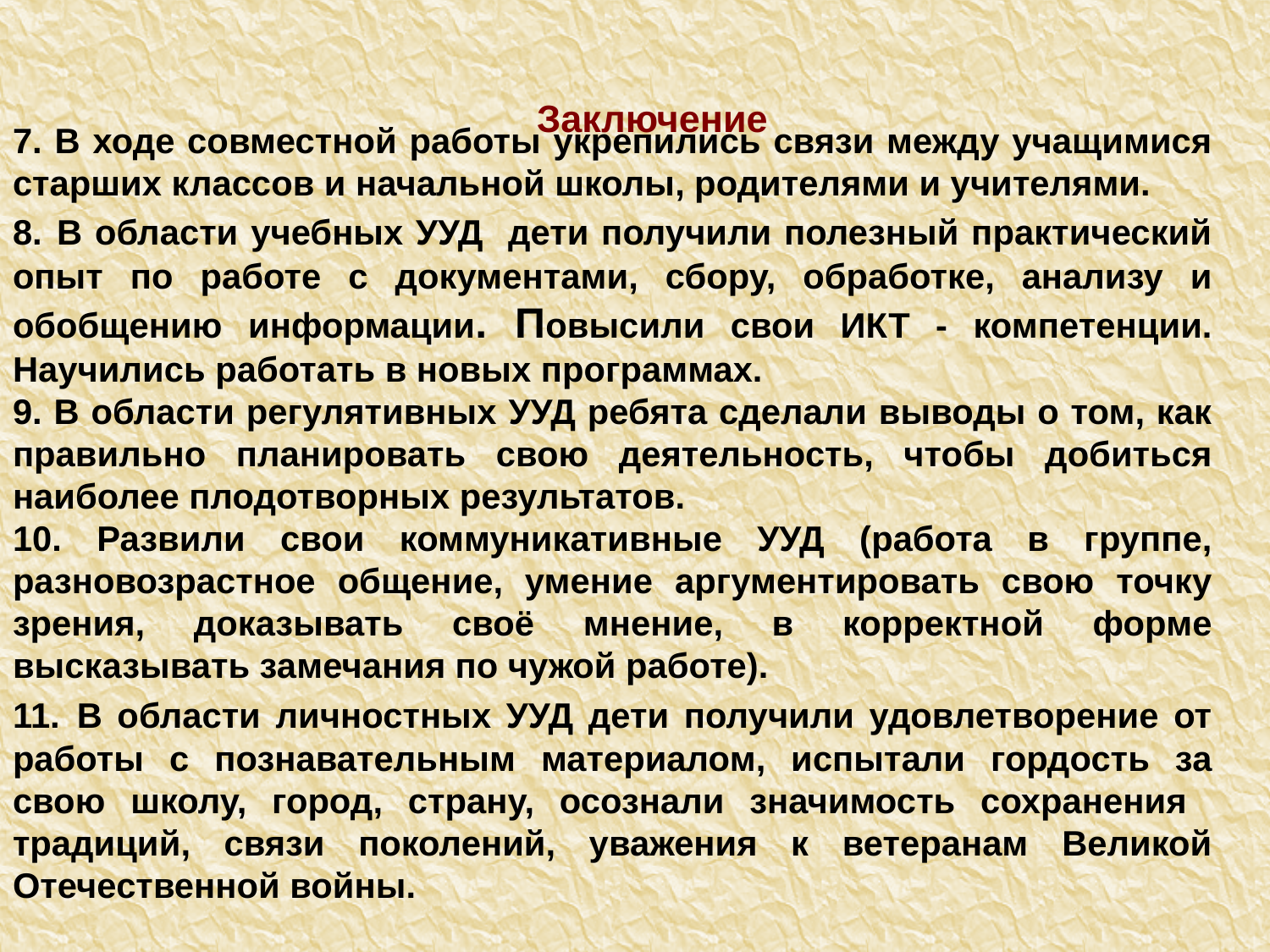

# Заключение
7. В ходе совместной работы укрепились связи между учащимися старших классов и начальной школы, родителями и учителями.
8. В области учебных УУД  дети получили полезный практический опыт по работе с документами, сбору, обработке, анализу и обобщению информации. Повысили свои ИКТ - компетенции. Научились работать в новых программах.
9. В области регулятивных УУД ребята сделали выводы о том, как правильно планировать свою деятельность, чтобы добиться наиболее плодотворных результатов.
10. Развили свои коммуникативные УУД (работа в группе, разновозрастное общение, умение аргументировать свою точку зрения, доказывать своё мнение, в корректной форме высказывать замечания по чужой работе).
11. В области личностных УУД дети получили удовлетворение от работы с познавательным материалом, испытали гордость за свою школу, город, страну, осознали значимость сохранения  традиций, связи поколений, уважения к ветеранам Великой Отечественной войны.